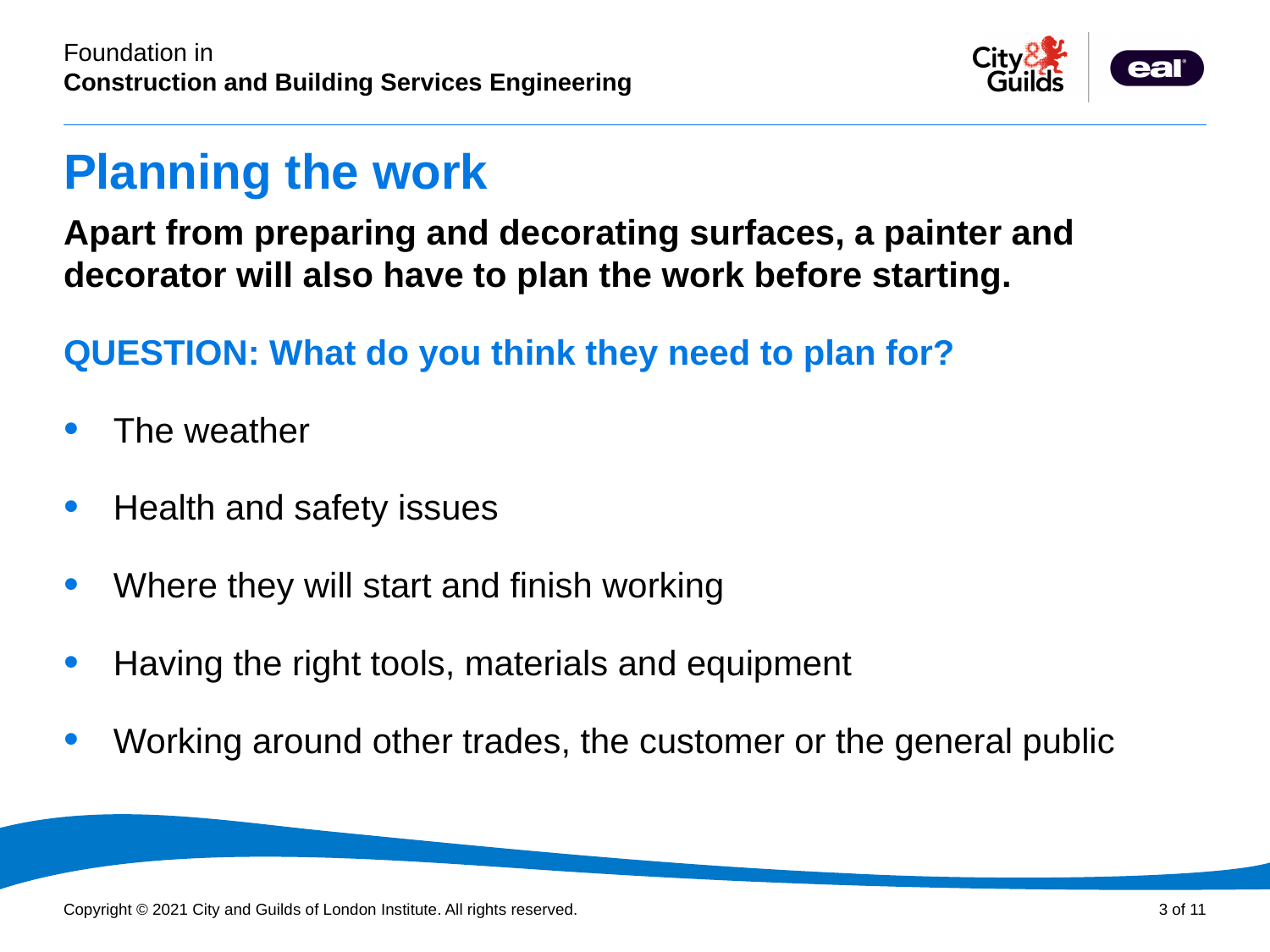

# Planning the work
Apart from preparing and decorating surfaces, a painter and decorator will also have to plan the work before starting.
QUESTION: What do you think they need to plan for?
The weather
Health and safety issues
Where they will start and finish working
Having the right tools, materials and equipment
Working around other trades, the customer or the general public